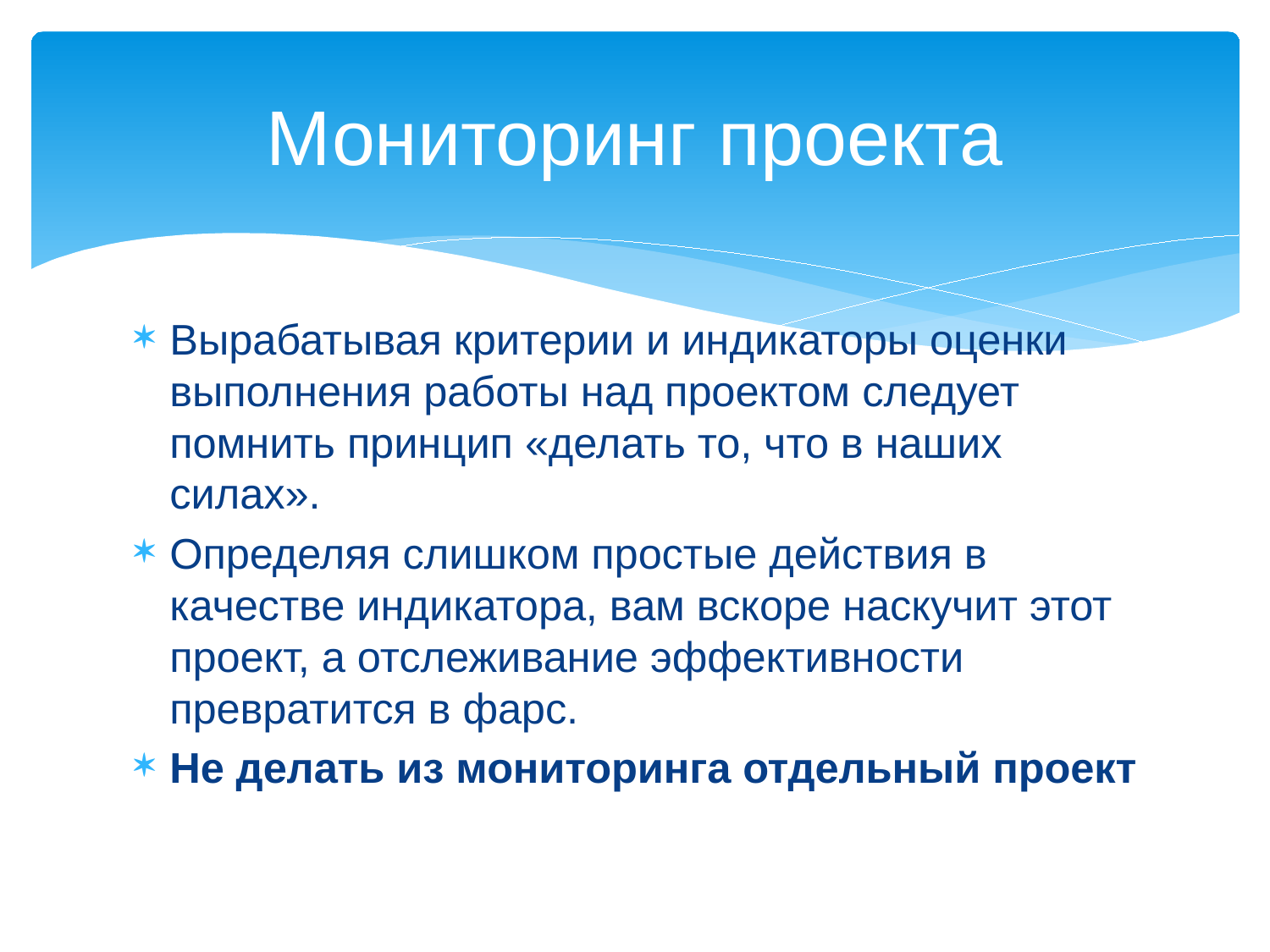

# Мониторинг проекта
Вырабатывая критерии и индикаторы оценки выполнения работы над проектом следует помнить принцип «делать то, что в наших силах».
Определяя слишком простые действия в качестве индикатора, вам вскоре наскучит этот проект, а отслеживание эффективности превратится в фарс.
Не делать из мониторинга отдельный проект